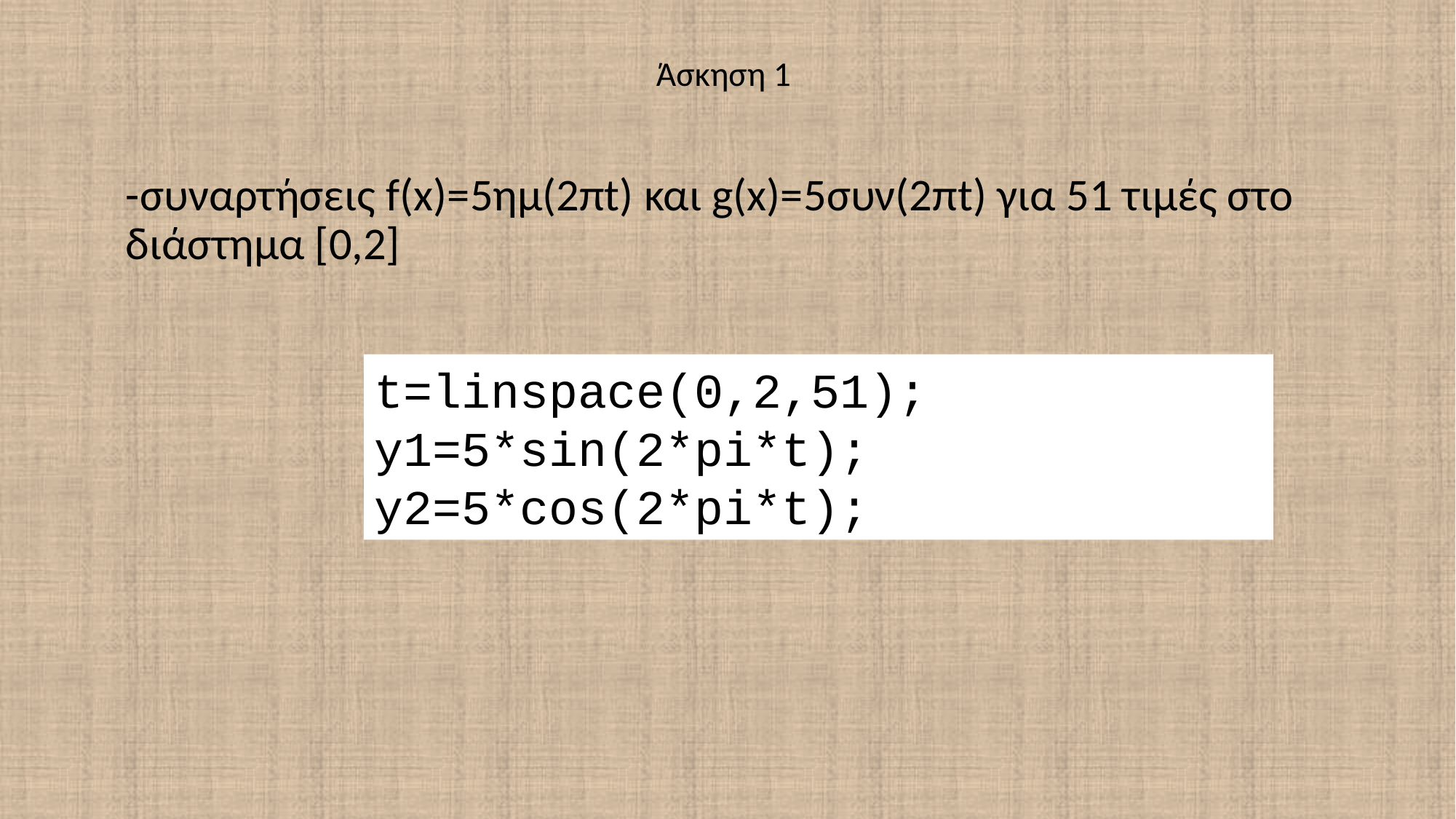

# Άσκηση 1
-συναρτήσεις f(x)=5ημ(2πt) και g(x)=5συν(2πt) για 51 τιμές στο διάστημα [0,2]
t=linspace(0,2,51);
y1=5*sin(2*pi*t);
y2=5*cos(2*pi*t);